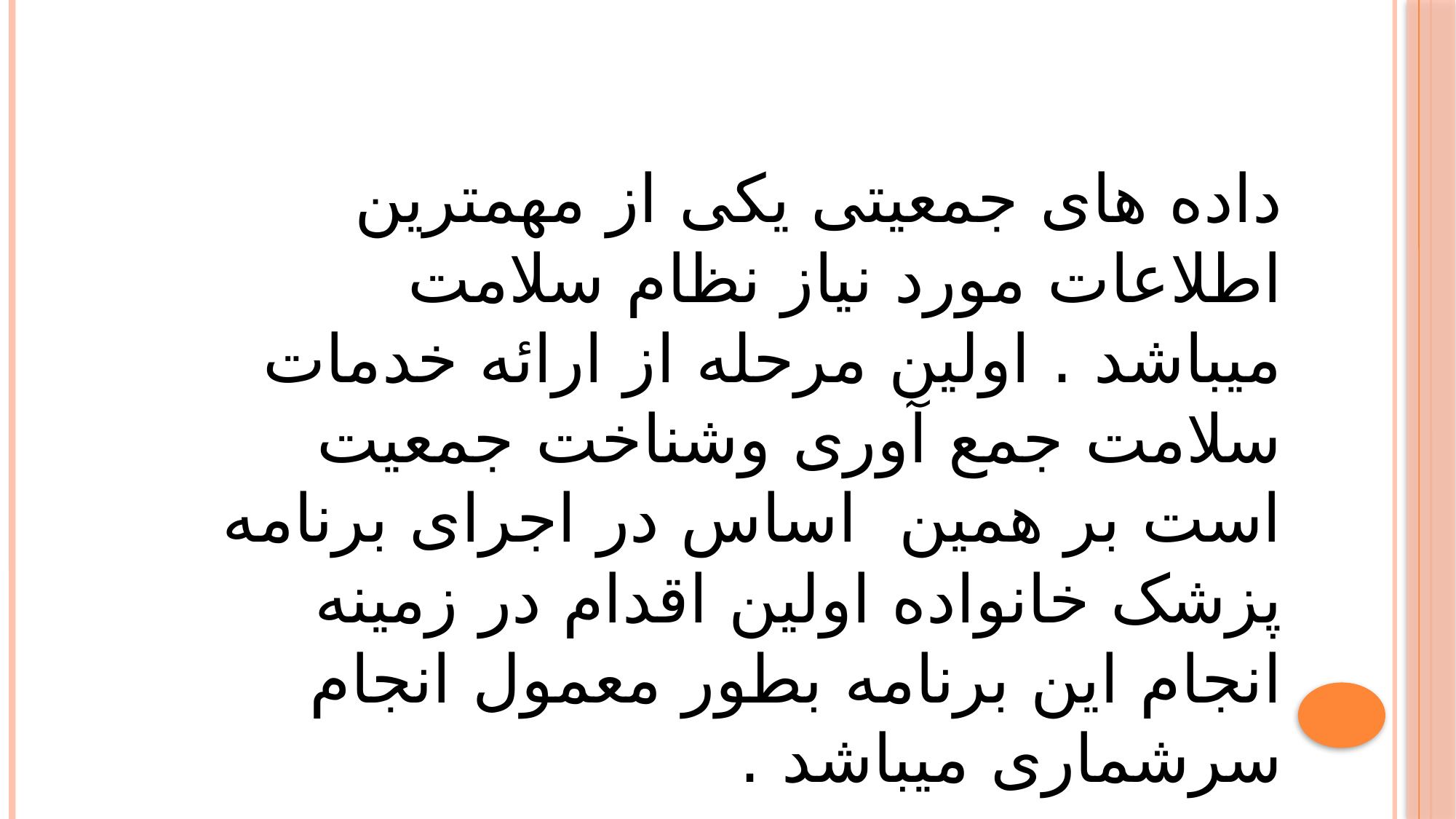

داده های جمعیتی یکی از مهمترین اطلاعات مورد نیاز نظام سلامت میباشد . اولین مرحله از ارائه خدمات سلامت جمع آوری وشناخت جمعیت است بر همین  اساس در اجرای برنامه پزشک خانواده اولین اقدام در زمینه انجام این برنامه بطور معمول انجام  سرشماری میباشد .